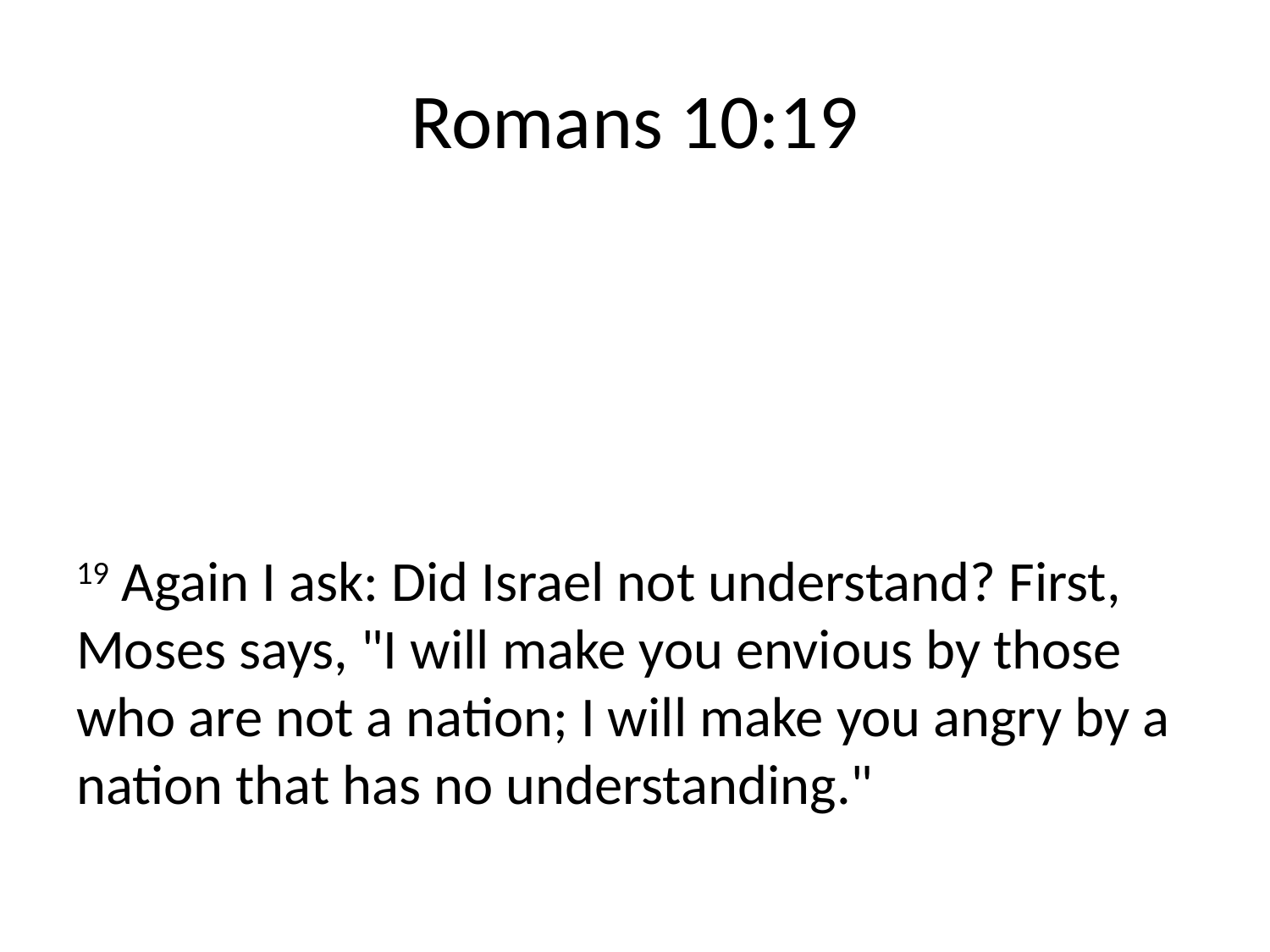

# Romans 10:19

19 Again I ask: Did Israel not understand? First, Moses says, "I will make you envious by those who are not a nation; I will make you angry by a nation that has no understanding."